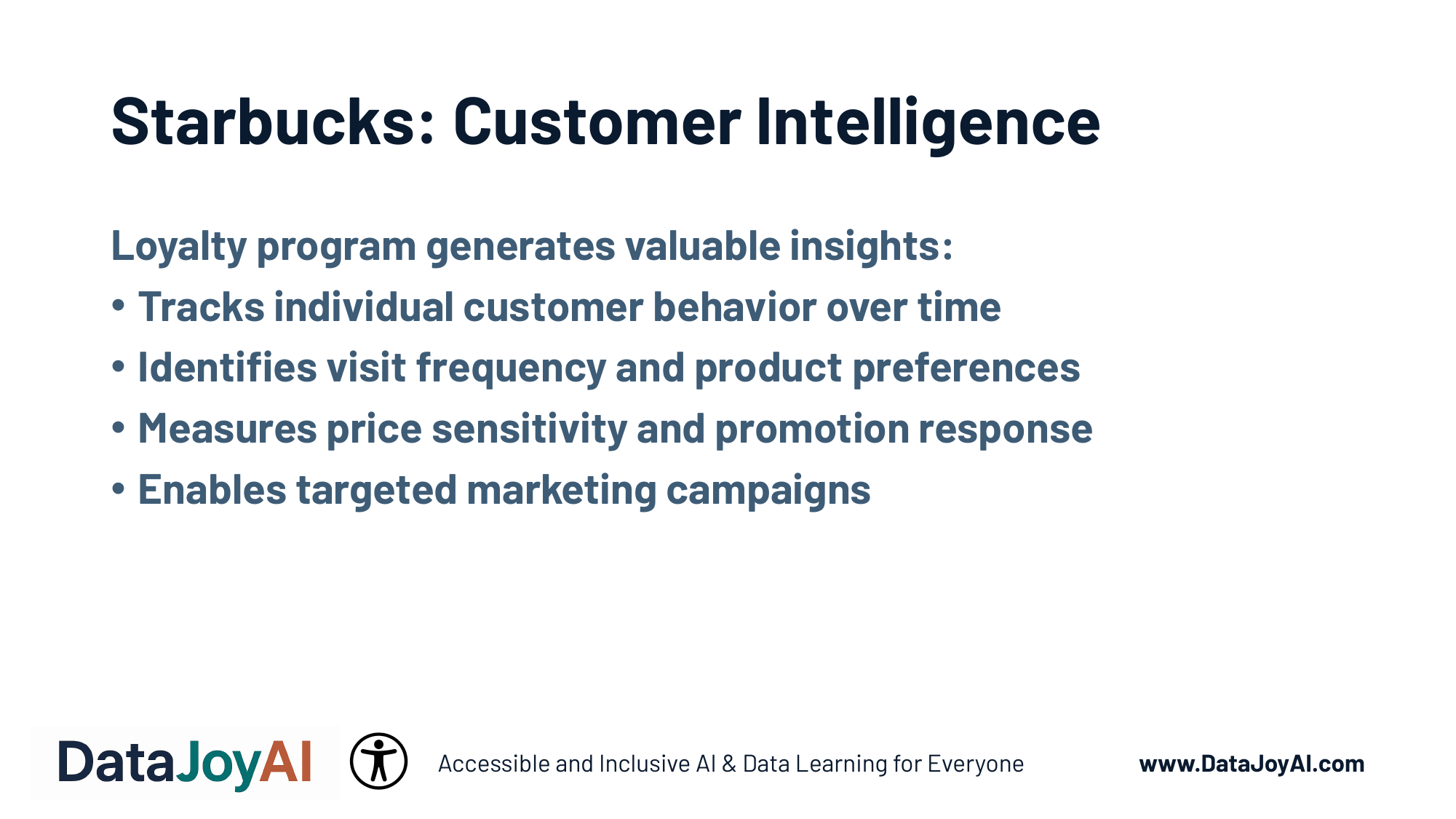

# Starbucks: Customer Intelligence
Loyalty program generates valuable insights:
Tracks individual customer behavior over time
Identifies visit frequency and product preferences
Measures price sensitivity and promotion response
Enables targeted marketing campaigns